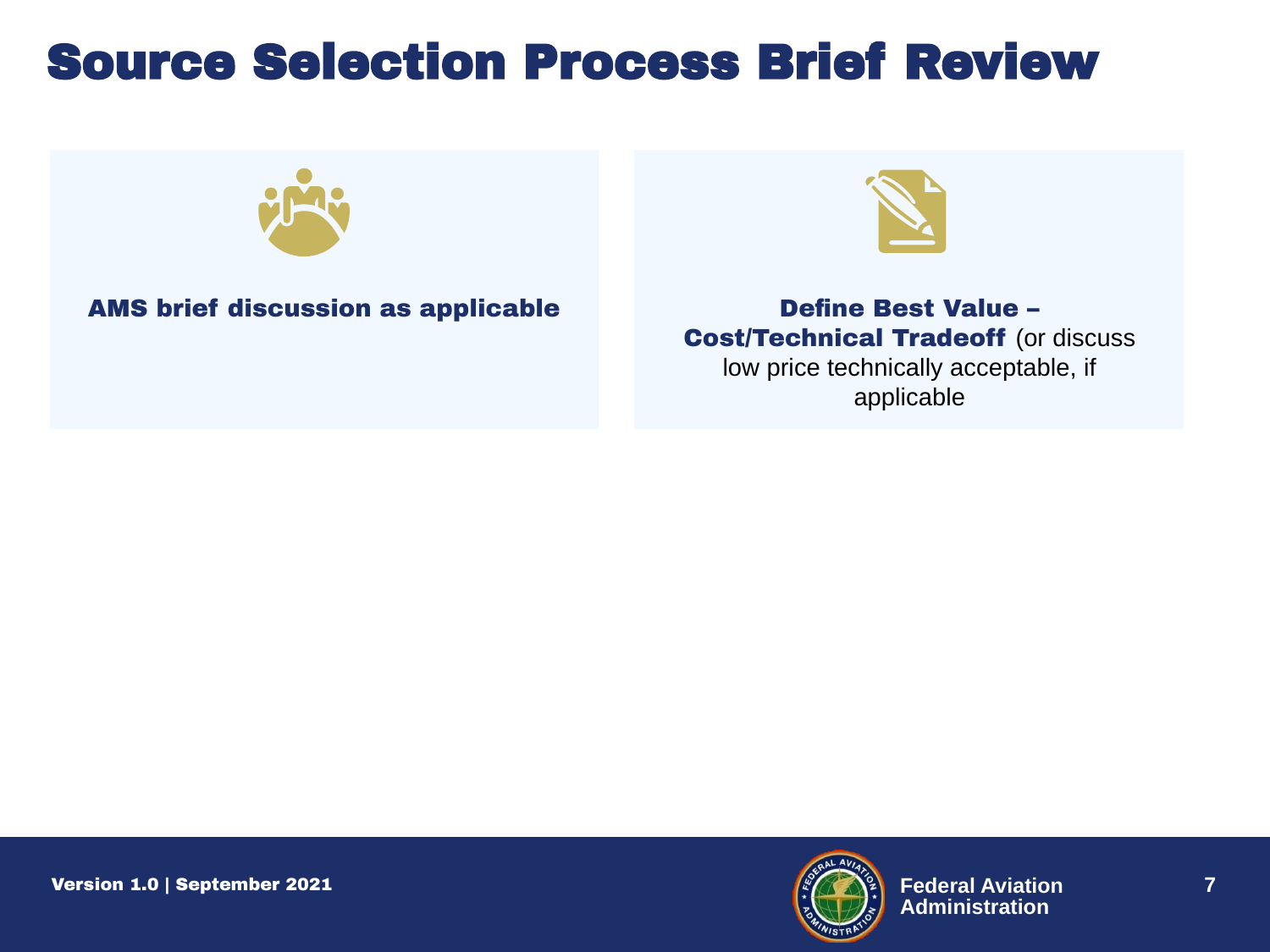

Source Selection Process Brief Review

Define Best Value – Cost/Technical Tradeoff (or discuss low price technically acceptable, if applicable

AMS brief discussion as applicable
Version 1.0 | September 2021